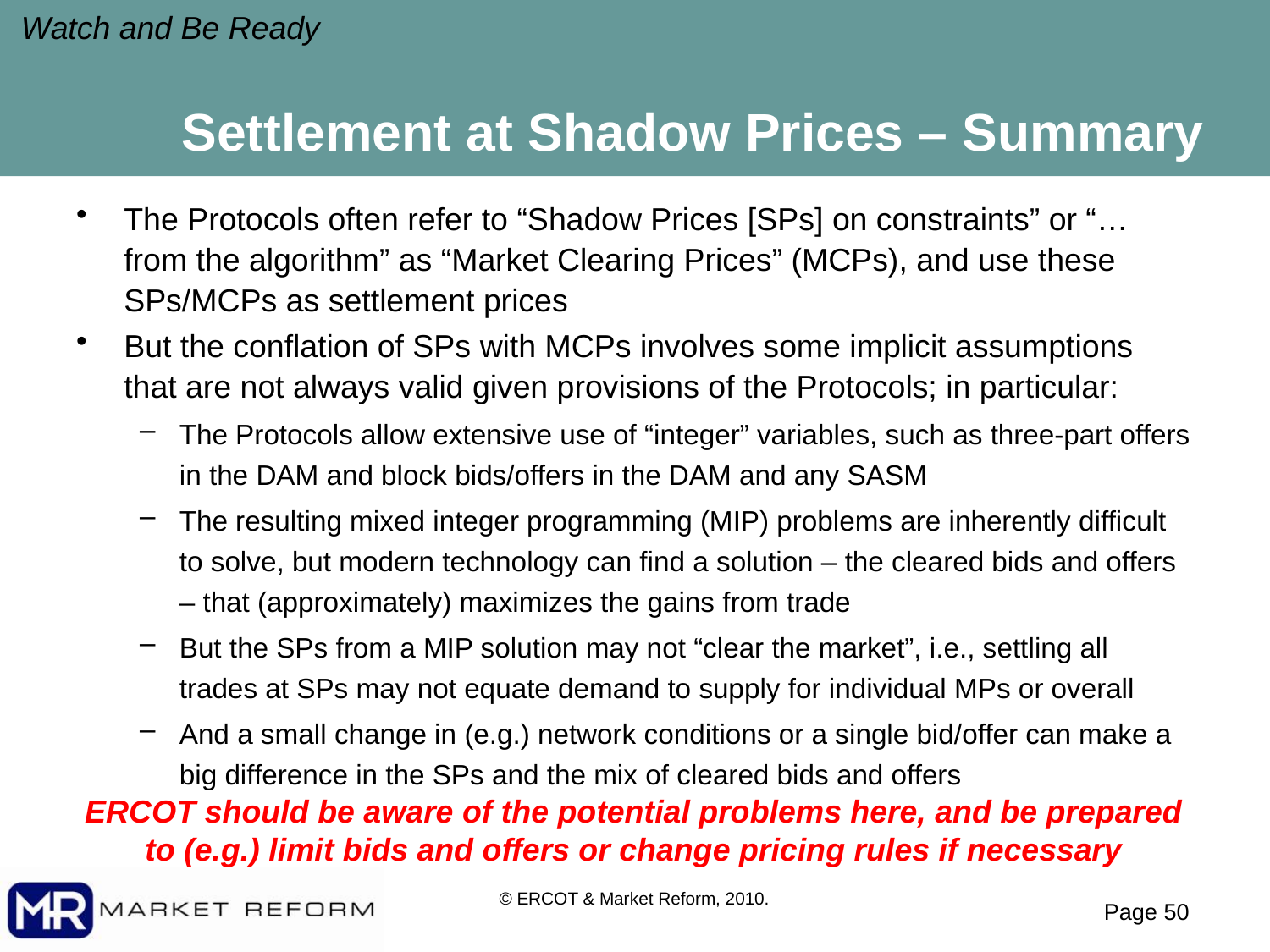

Watch and Be Ready
# Settlement at Shadow Prices – Summary
The Protocols often refer to “Shadow Prices [SPs] on constraints” or “… from the algorithm” as “Market Clearing Prices” (MCPs), and use these SPs/MCPs as settlement prices
But the conflation of SPs with MCPs involves some implicit assumptions that are not always valid given provisions of the Protocols; in particular:
The Protocols allow extensive use of “integer” variables, such as three-part offers in the DAM and block bids/offers in the DAM and any SASM
The resulting mixed integer programming (MIP) problems are inherently difficult to solve, but modern technology can find a solution – the cleared bids and offers – that (approximately) maximizes the gains from trade
But the SPs from a MIP solution may not “clear the market”, i.e., settling all trades at SPs may not equate demand to supply for individual MPs or overall
And a small change in (e.g.) network conditions or a single bid/offer can make a big difference in the SPs and the mix of cleared bids and offers
ERCOT should be aware of the potential problems here, and be prepared to (e.g.) limit bids and offers or change pricing rules if necessary
© ERCOT & Market Reform, 2010.
Page 50